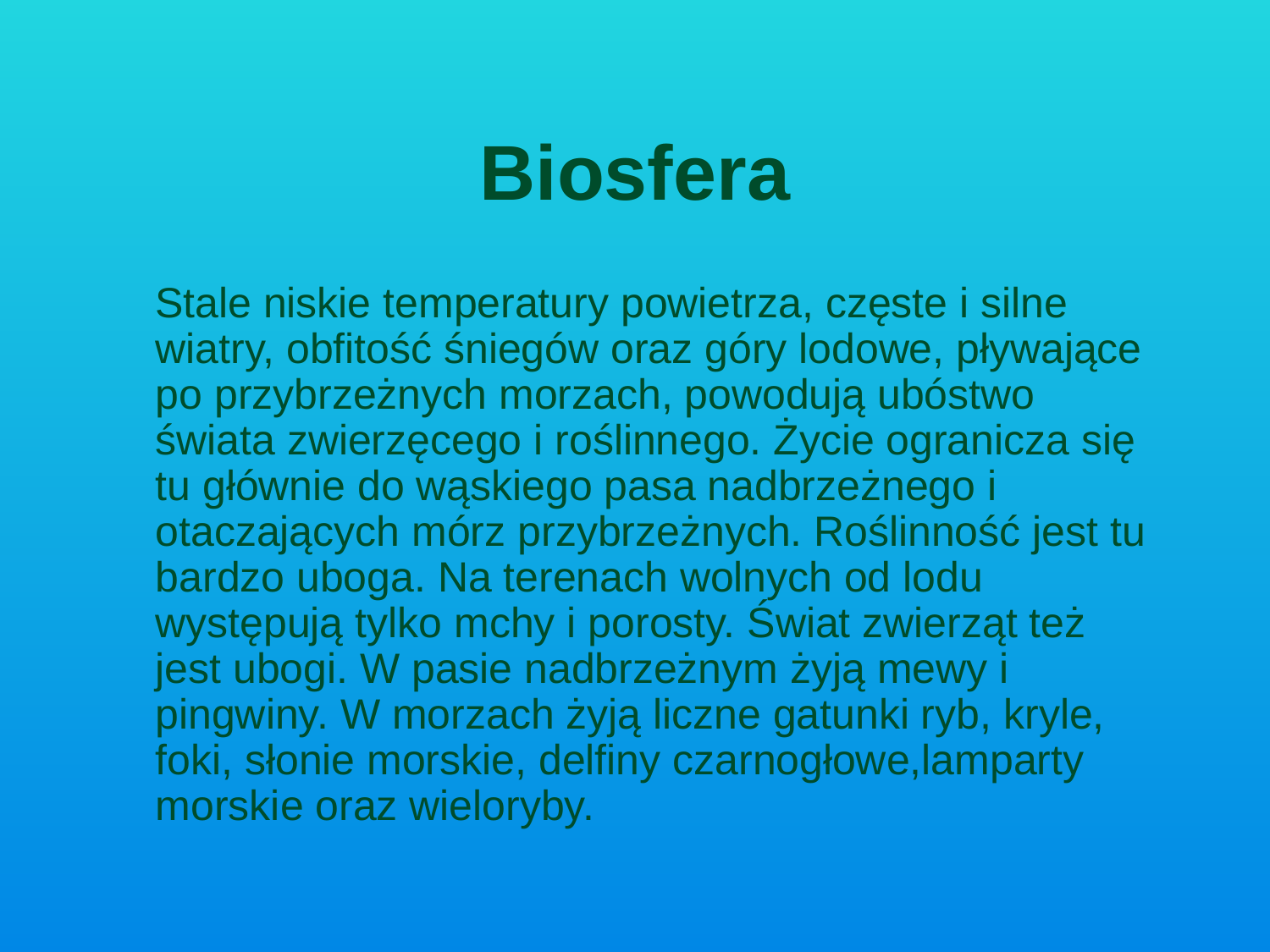

# Biosfera
    Stale niskie temperatury powietrza, częste i silne wiatry, obfitość śniegów oraz góry lodowe, pływające po przybrzeżnych morzach, powodują ubóstwo świata zwierzęcego i roślinnego. Życie ogranicza się tu głównie do wąskiego pasa nadbrzeżnego i otaczających mórz przybrzeżnych. Roślinność jest tu bardzo uboga. Na terenach wolnych od lodu występują tylko mchy i porosty. Świat zwierząt też jest ubogi. W pasie nadbrzeżnym żyją mewy i pingwiny. W morzach żyją liczne gatunki ryb, kryle, foki, słonie morskie, delfiny czarnogłowe,lamparty morskie oraz wieloryby.